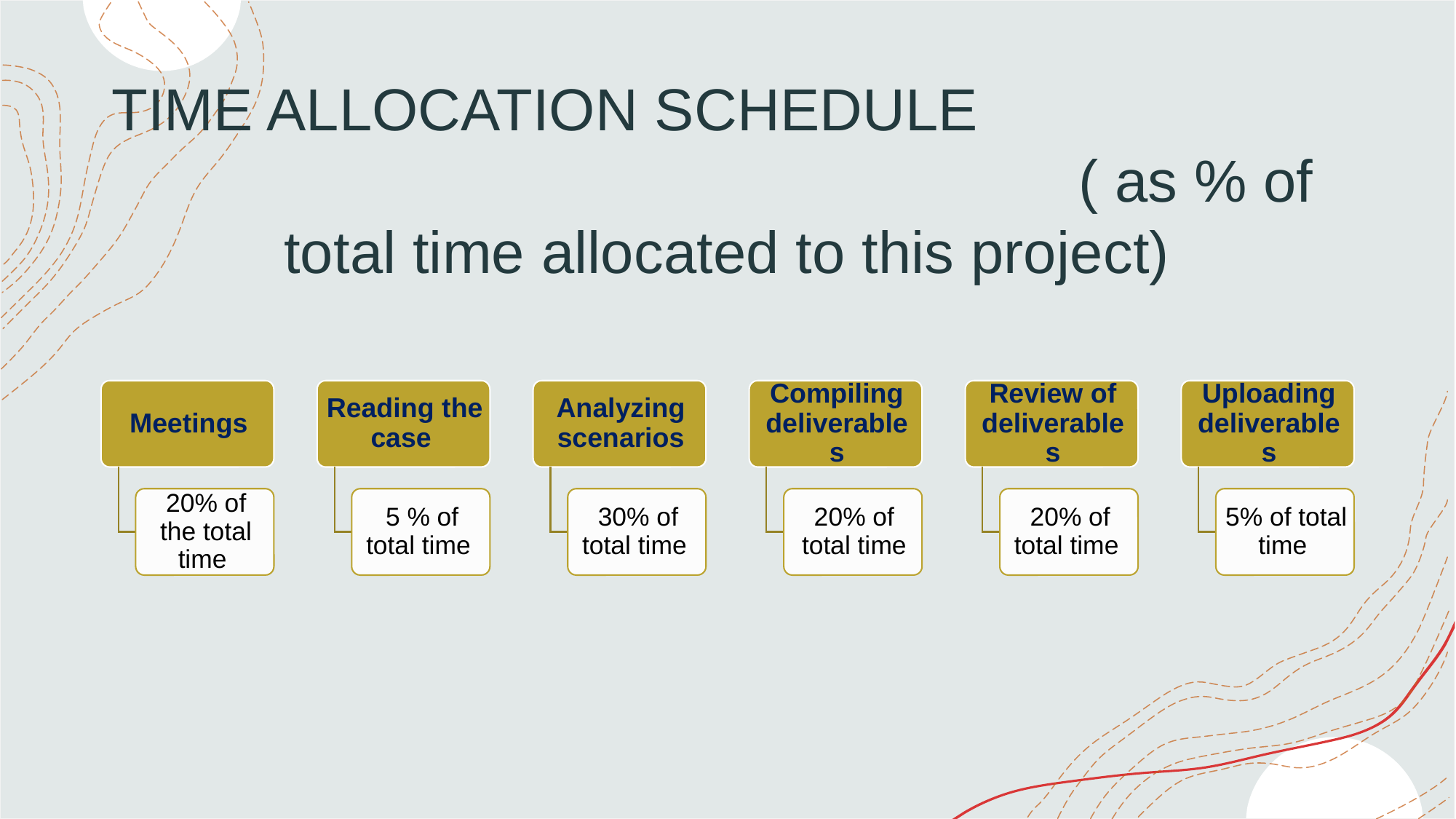

# TIME ALLOCATION SCHEDULE                                                                                ( as % of total time allocated to this project)
Meetings
20% of the total time
Reading the case
5 % of total time
Analyzing scenarios
30% of total time
Compiling deliverables
20% of total time
Review of deliverables
20% of total time
Uploading deliverables
5% of total time